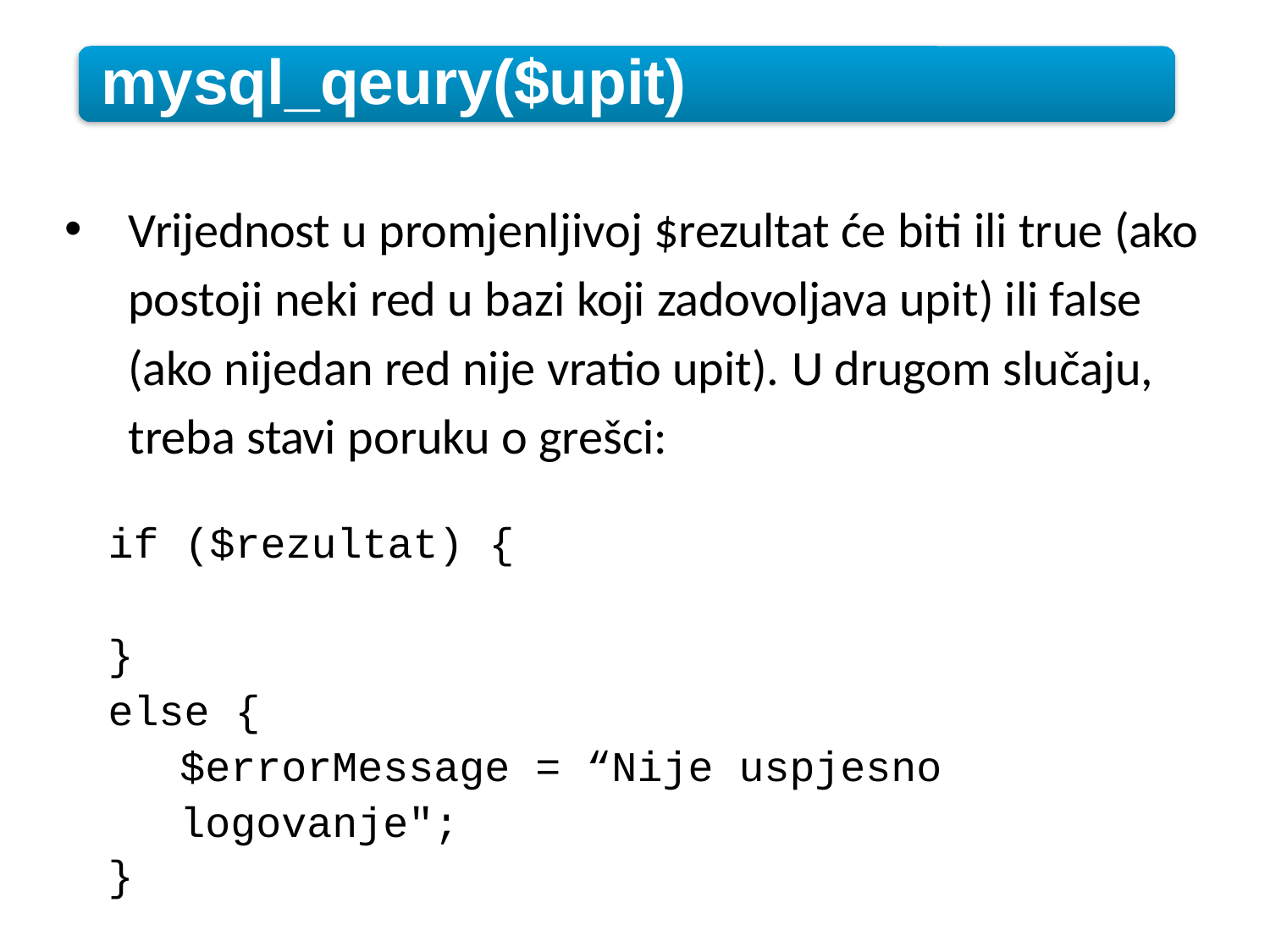

mysql_qeury($upit)
Vrijednost u promjenljivoj $rezultat će biti ili true (ako postoji neki red u bazi koji zadovoljava upit) ili false (ako nijedan red nije vratio upit). U drugom slučaju, treba stavi poruku o grešci:
if ($rezultat) {

}
else {
$errorMessage = “Nije uspjesno logovanje";
}